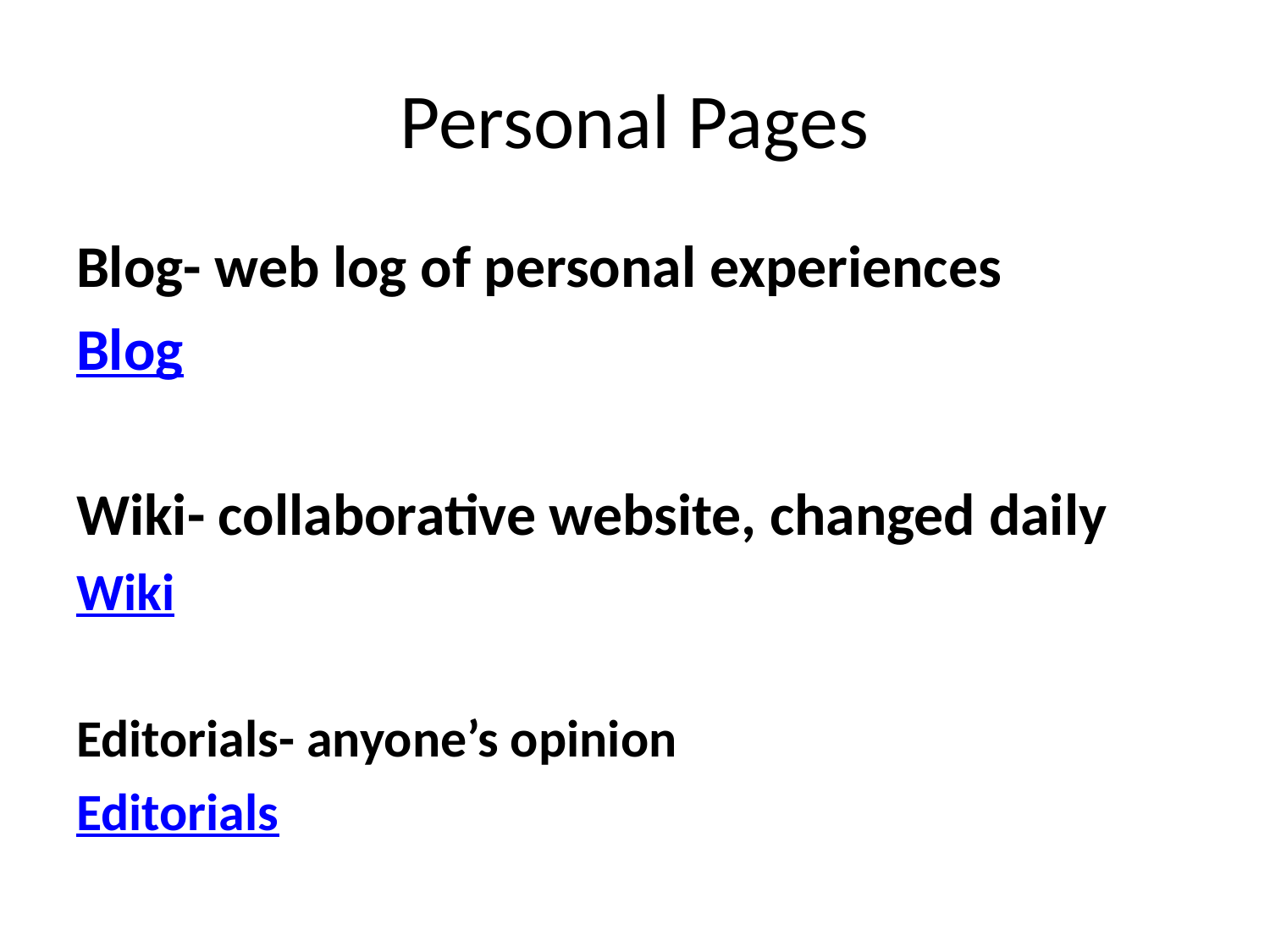

# Personal Pages
Blog- web log of personal experiences
Blog

Wiki- collaborative website, changed daily
Wiki

Editorials- anyone’s opinion
Editorials